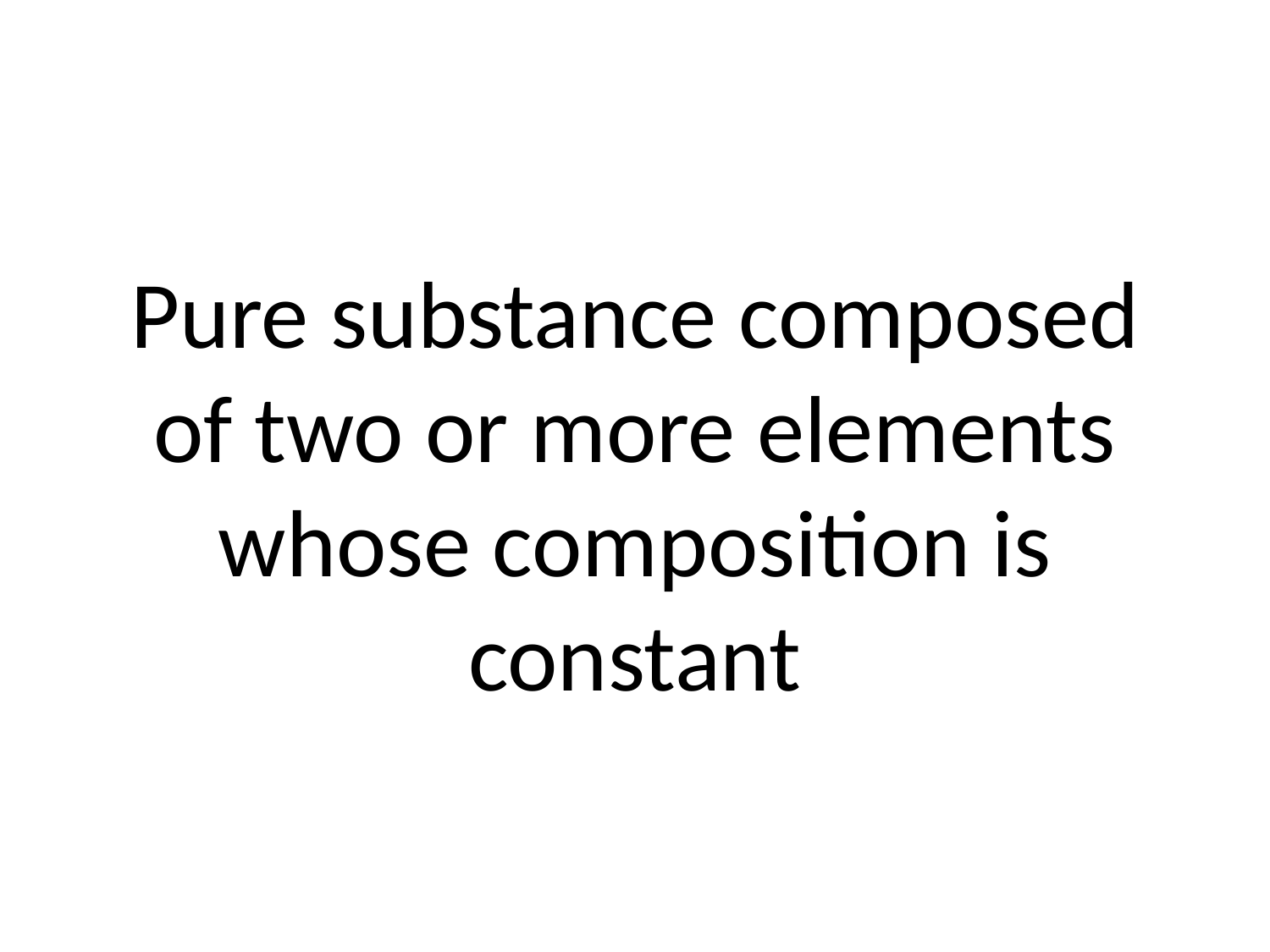

# Pure substance composed of two or more elements whose composition is constant